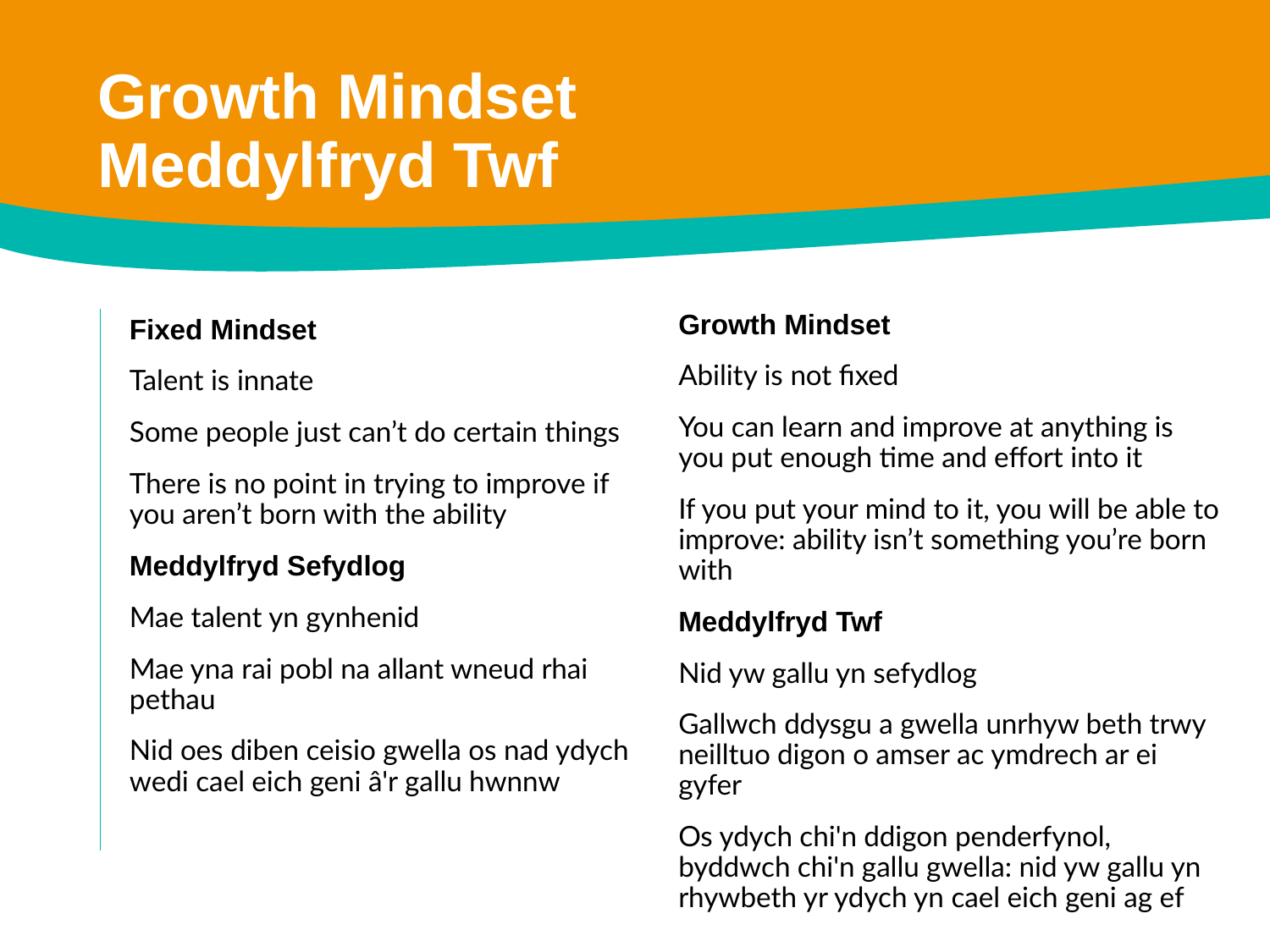

Growth Mindset
Meddylfryd Twf
Growth Mindset
Ability is not fixed
You can learn and improve at anything is you put enough time and effort into it
If you put your mind to it, you will be able to improve: ability isn’t something you’re born with
Meddylfryd Twf
Nid yw gallu yn sefydlog
Gallwch ddysgu a gwella unrhyw beth trwy neilltuo digon o amser ac ymdrech ar ei gyfer
Os ydych chi'n ddigon penderfynol, byddwch chi'n gallu gwella: nid yw gallu yn rhywbeth yr ydych yn cael eich geni ag ef
Fixed Mindset
Talent is innate
Some people just can’t do certain things
There is no point in trying to improve if you aren’t born with the ability
Meddylfryd Sefydlog
Mae talent yn gynhenid
Mae yna rai pobl na allant wneud rhai pethau
Nid oes diben ceisio gwella os nad ydych wedi cael eich geni â'r gallu hwnnw